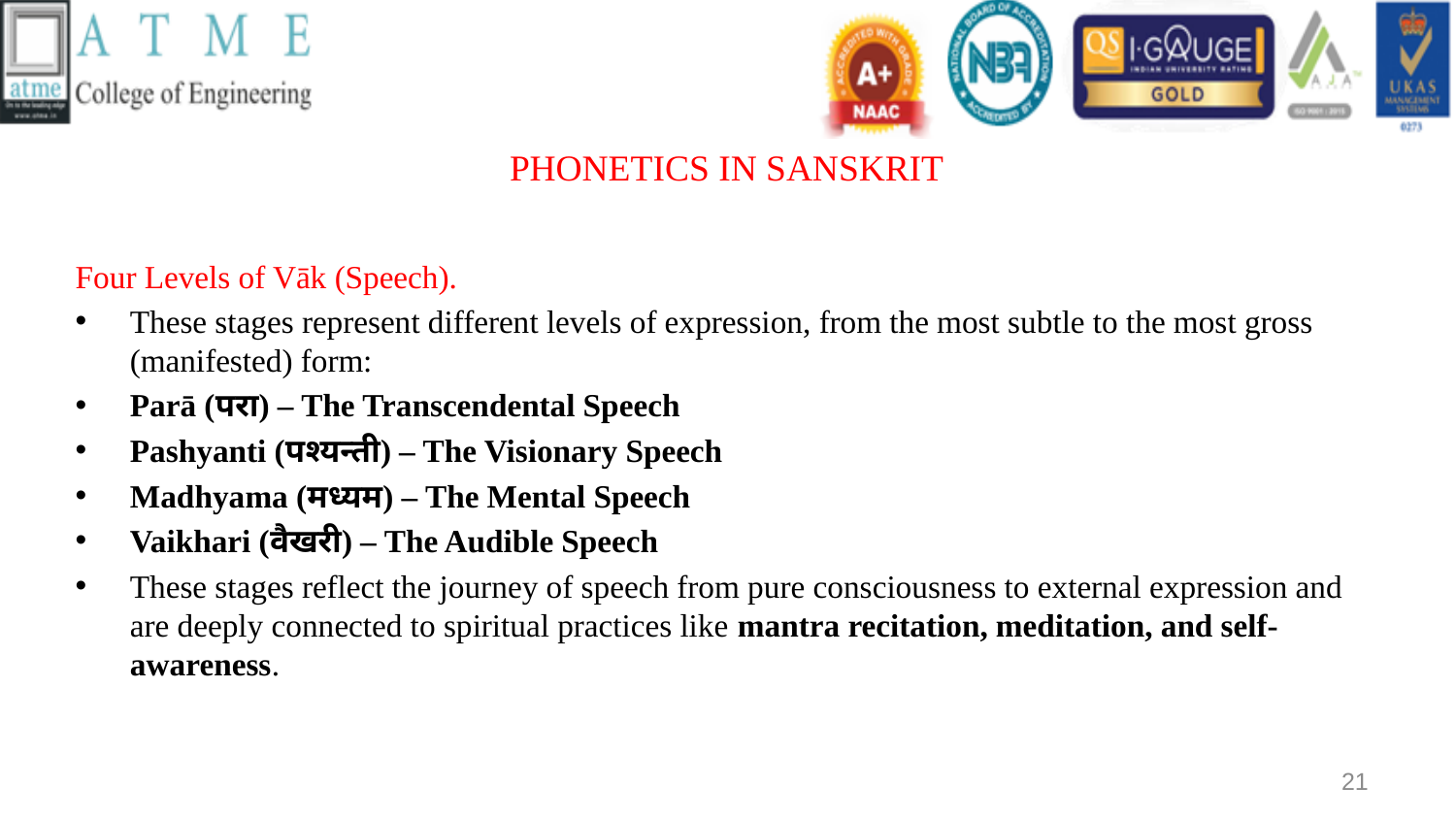

# PHONETICS IN SANSKRIT
Four Levels of Vāk (Speech).
These stages represent different levels of expression, from the most subtle to the most gross (manifested) form:
Parā (परा) – The Transcendental Speech
Pashyanti (पश्यन्ती) – The Visionary Speech
Madhyama (मध्यम) – The Mental Speech
Vaikhari (वैखरी) – The Audible Speech
These stages reflect the journey of speech from pure consciousness to external expression and are deeply connected to spiritual practices like mantra recitation, meditation, and self-awareness.

21